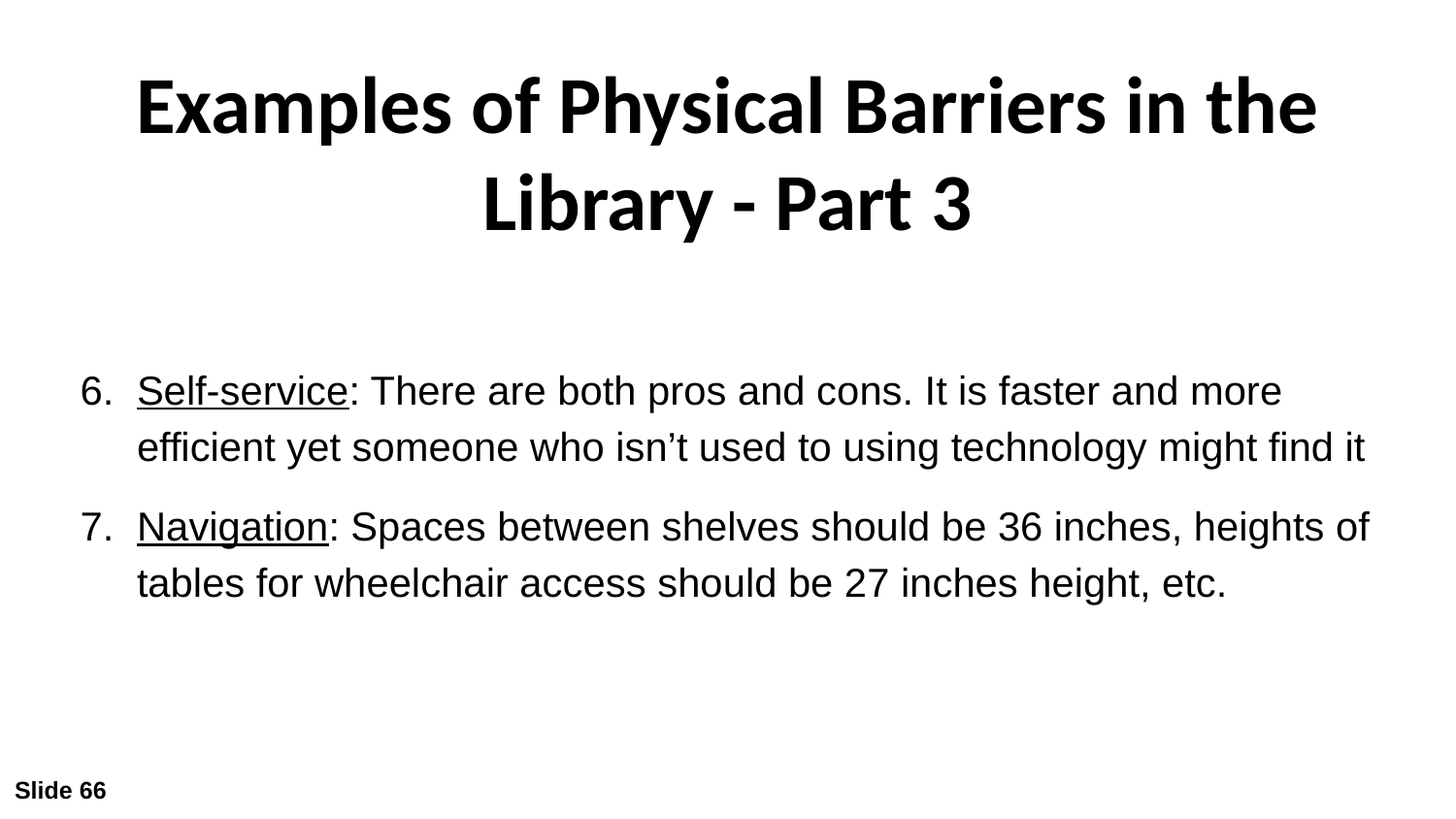

# Examples of Physical Barriers in the Library - Part 3
Self-service: There are both pros and cons. It is faster and more efficient yet someone who isn’t used to using technology might find it
Navigation: Spaces between shelves should be 36 inches, heights of tables for wheelchair access should be 27 inches height, etc.
Slide 66